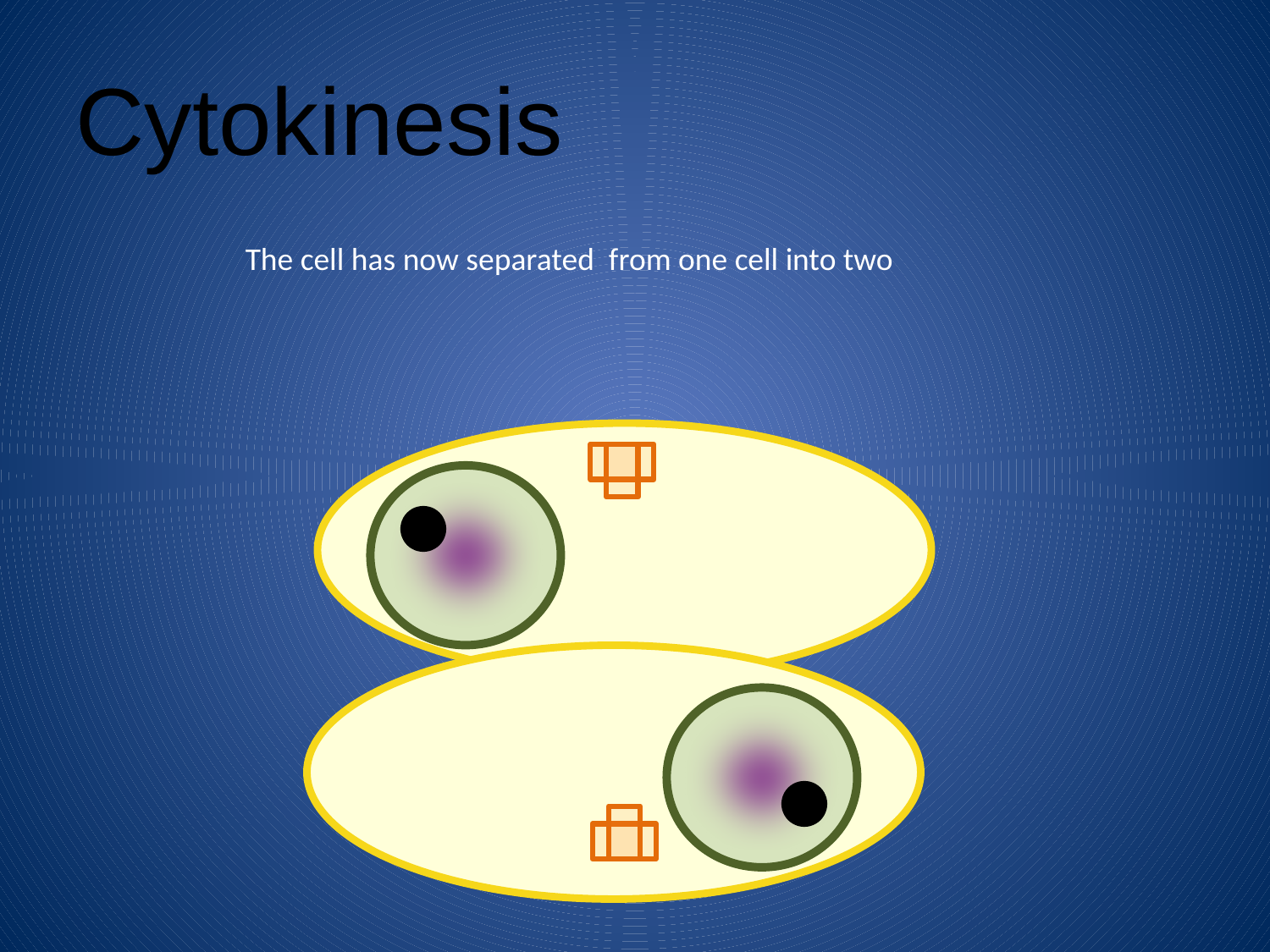

Cytokinesis
The cell has now separated  from one cell into two